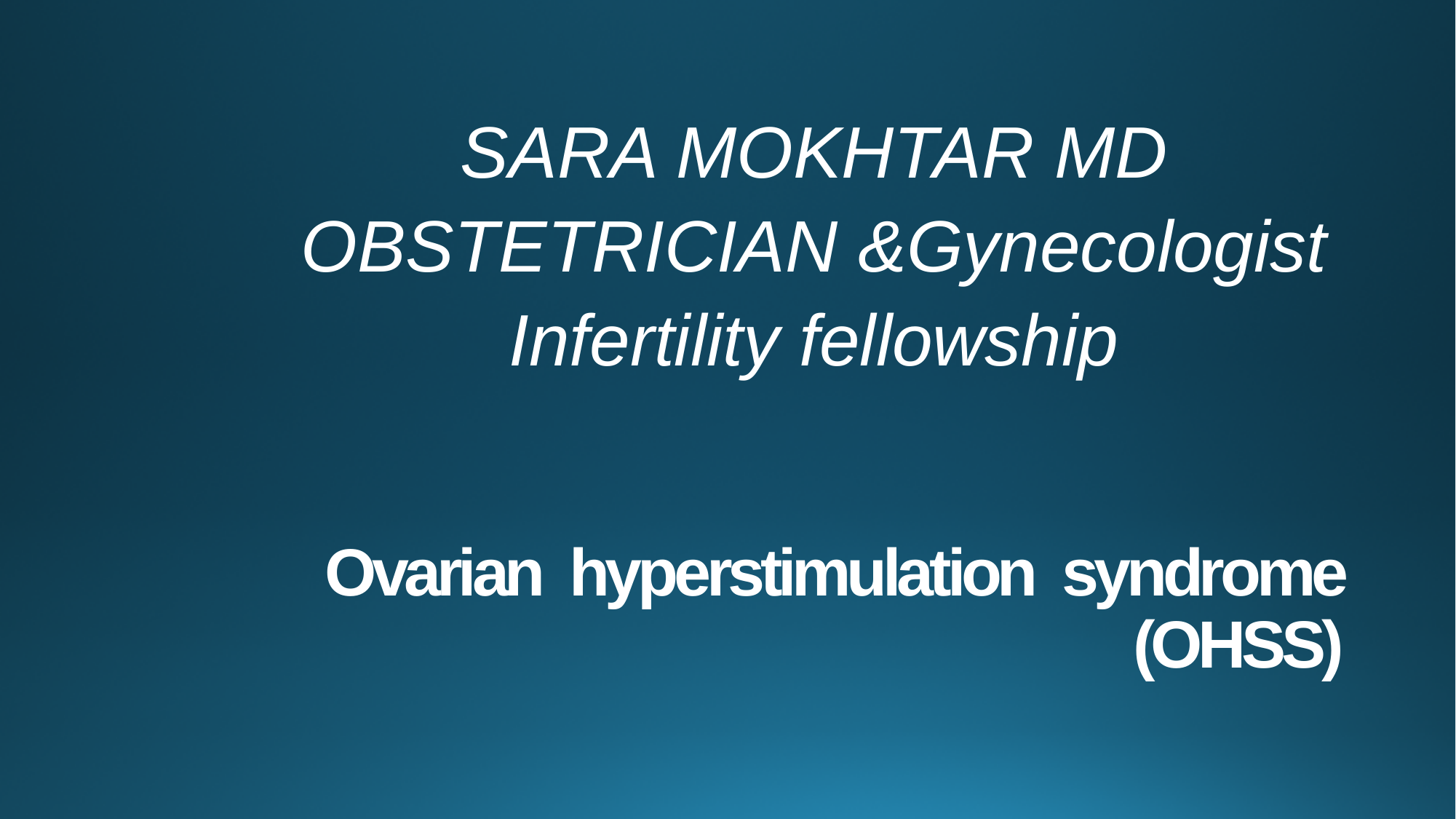

SARA MOKHTAR MD
OBSTETRICIAN &Gynecologist
Infertility fellowship
# Ovarian  hyperstimulation  syndrome (OHSS)